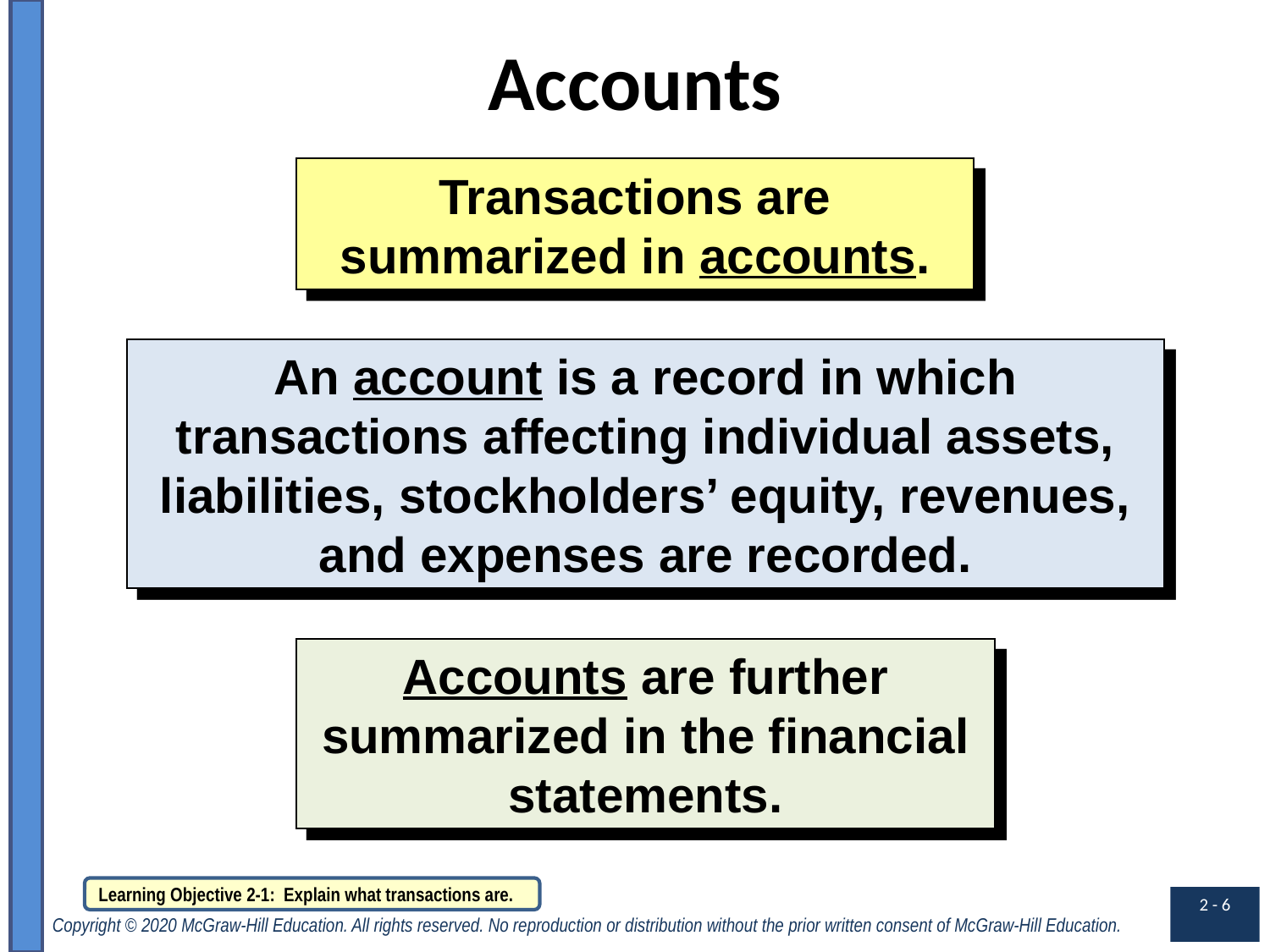

# Accounts
Transactions are summarized in accounts.
An account is a record in which transactions affecting individual assets, liabilities, stockholders’ equity, revenues, and expenses are recorded.
Accounts are further summarized in the financial statements.
Learning Objective 2-1:  Explain what transactions are.